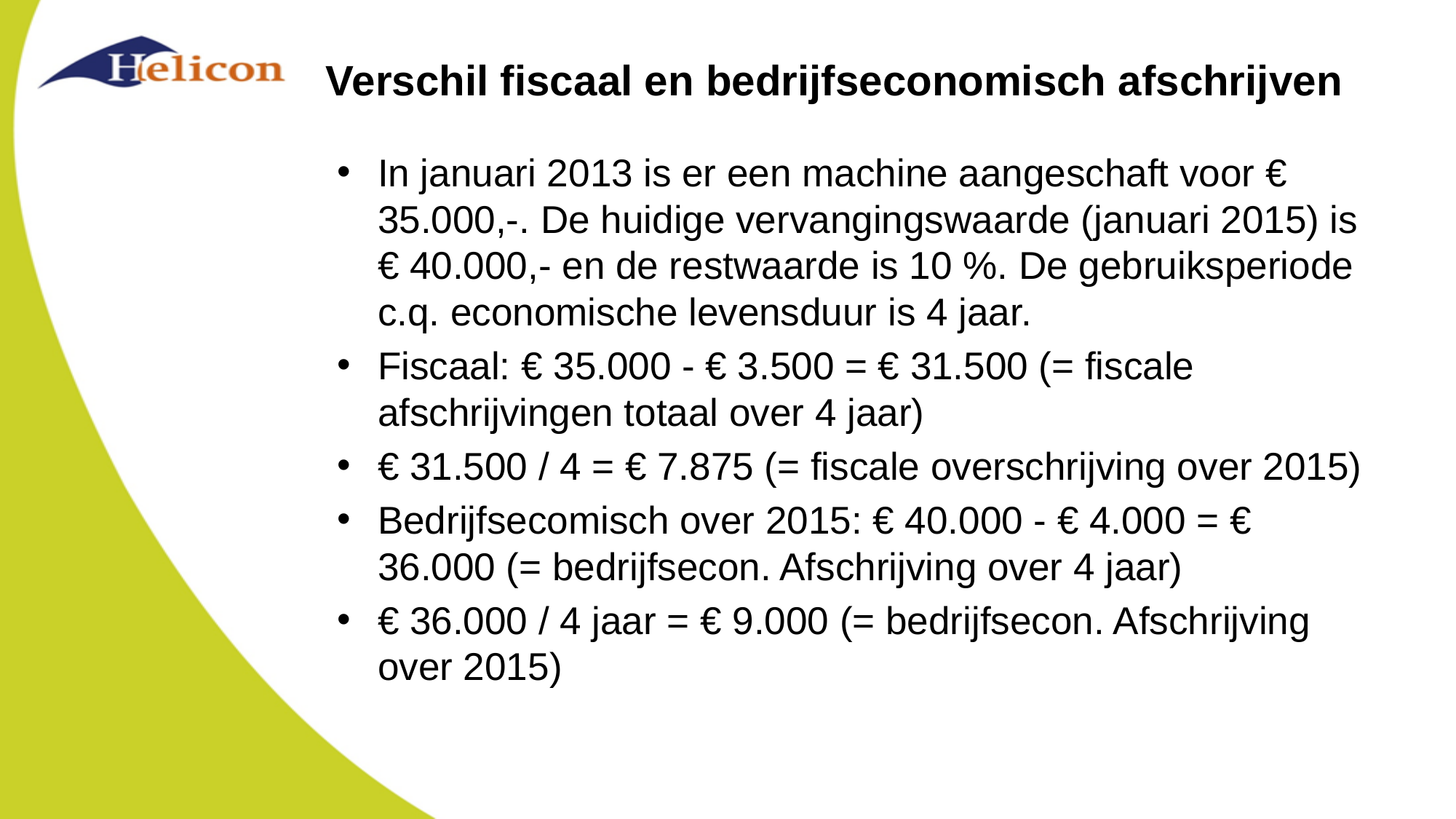

# Verschil fiscaal en bedrijfseconomisch afschrijven
In januari 2013 is er een machine aangeschaft voor € 35.000,-. De huidige vervangingswaarde (januari 2015) is € 40.000,- en de restwaarde is 10 %. De gebruiksperiode c.q. economische levensduur is 4 jaar.
Fiscaal: € 35.000 - € 3.500 = € 31.500 (= fiscale afschrijvingen totaal over 4 jaar)
€ 31.500 / 4 = € 7.875 (= fiscale overschrijving over 2015)
Bedrijfsecomisch over 2015: € 40.000 - € 4.000 = € 36.000 (= bedrijfsecon. Afschrijving over 4 jaar)
€ 36.000 / 4 jaar = € 9.000 (= bedrijfsecon. Afschrijving over 2015)